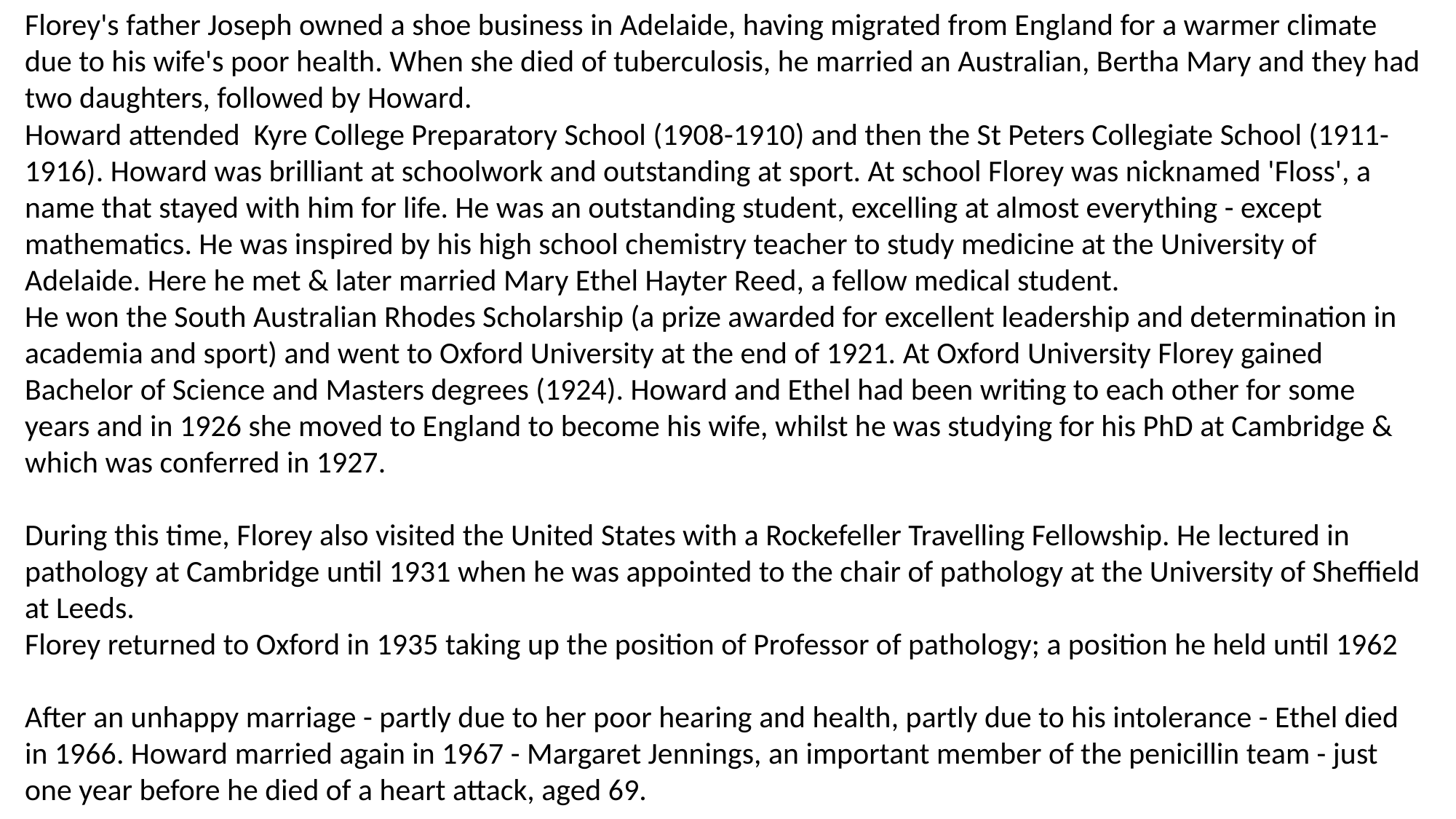

Florey's father Joseph owned a shoe business in Adelaide, having migrated from England for a warmer climate due to his wife's poor health. When she died of tuberculosis, he married an Australian, Bertha Mary and they had two daughters, followed by Howard.
Howard attended  Kyre College Preparatory School (1908-1910) and then the St Peters Collegiate School (1911-1916). Howard was brilliant at schoolwork and outstanding at sport. At school Florey was nicknamed 'Floss', a name that stayed with him for life. He was an outstanding student, excelling at almost everything - except mathematics. He was inspired by his high school chemistry teacher to study medicine at the University of Adelaide. Here he met & later married Mary Ethel Hayter Reed, a fellow medical student.
He won the South Australian Rhodes Scholarship (a prize awarded for excellent leadership and determination in academia and sport) and went to Oxford University at the end of 1921. At Oxford University Florey gained Bachelor of Science and Masters degrees (1924). Howard and Ethel had been writing to each other for some years and in 1926 she moved to England to become his wife, whilst he was studying for his PhD at Cambridge & which was conferred in 1927.

During this time, Florey also visited the United States with a Rockefeller Travelling Fellowship. He lectured in pathology at Cambridge until 1931 when he was appointed to the chair of pathology at the University of Sheffield at Leeds.
Florey returned to Oxford in 1935 taking up the position of Professor of pathology; a position he held until 1962

After an unhappy marriage - partly due to her poor hearing and health, partly due to his intolerance - Ethel died in 1966. Howard married again in 1967 - Margaret Jennings, an important member of the penicillin team - just one year before he died of a heart attack, aged 69.